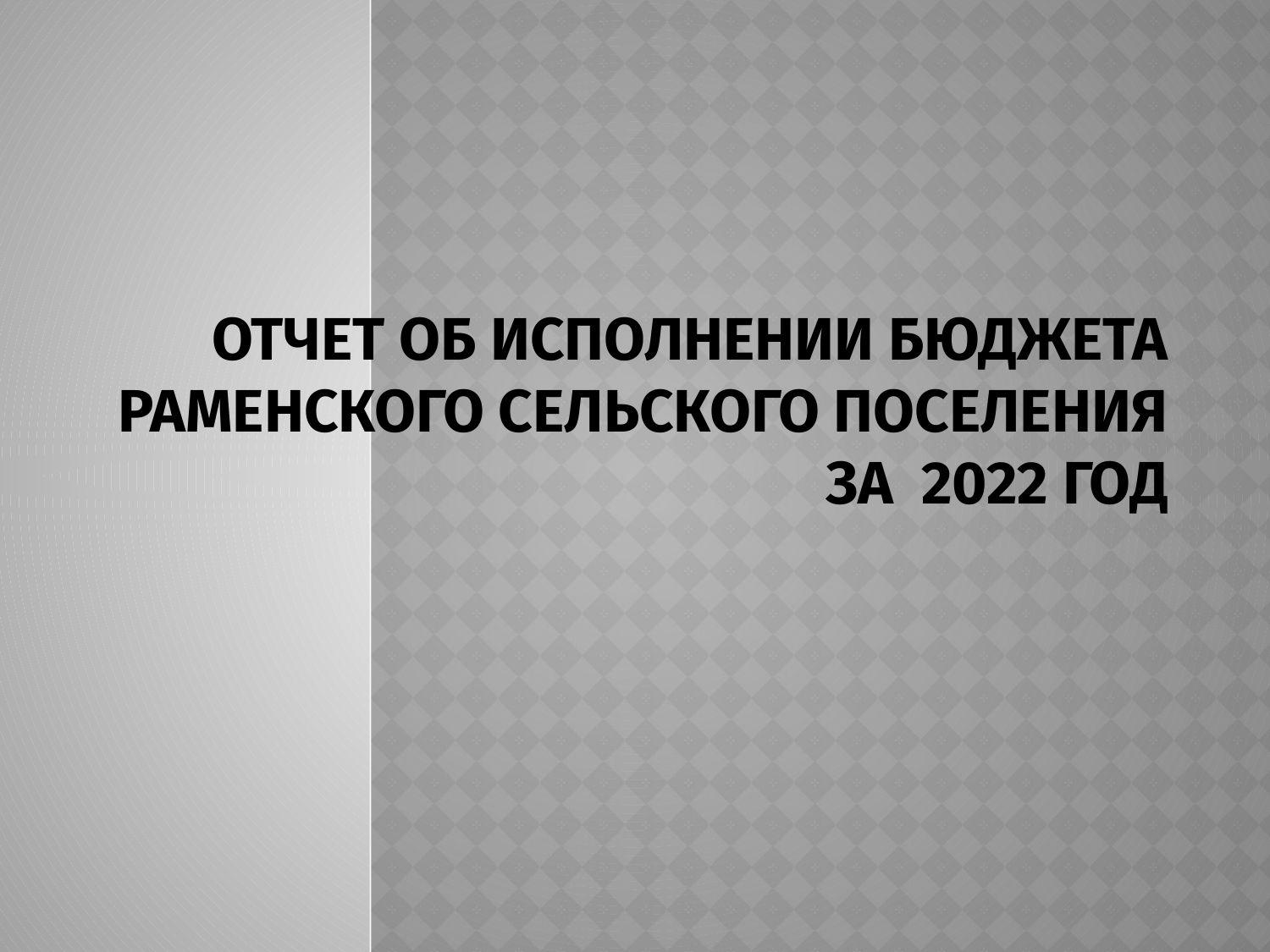

# Отчет об исполнении бюджета Раменского сельского поселения за  2022 год